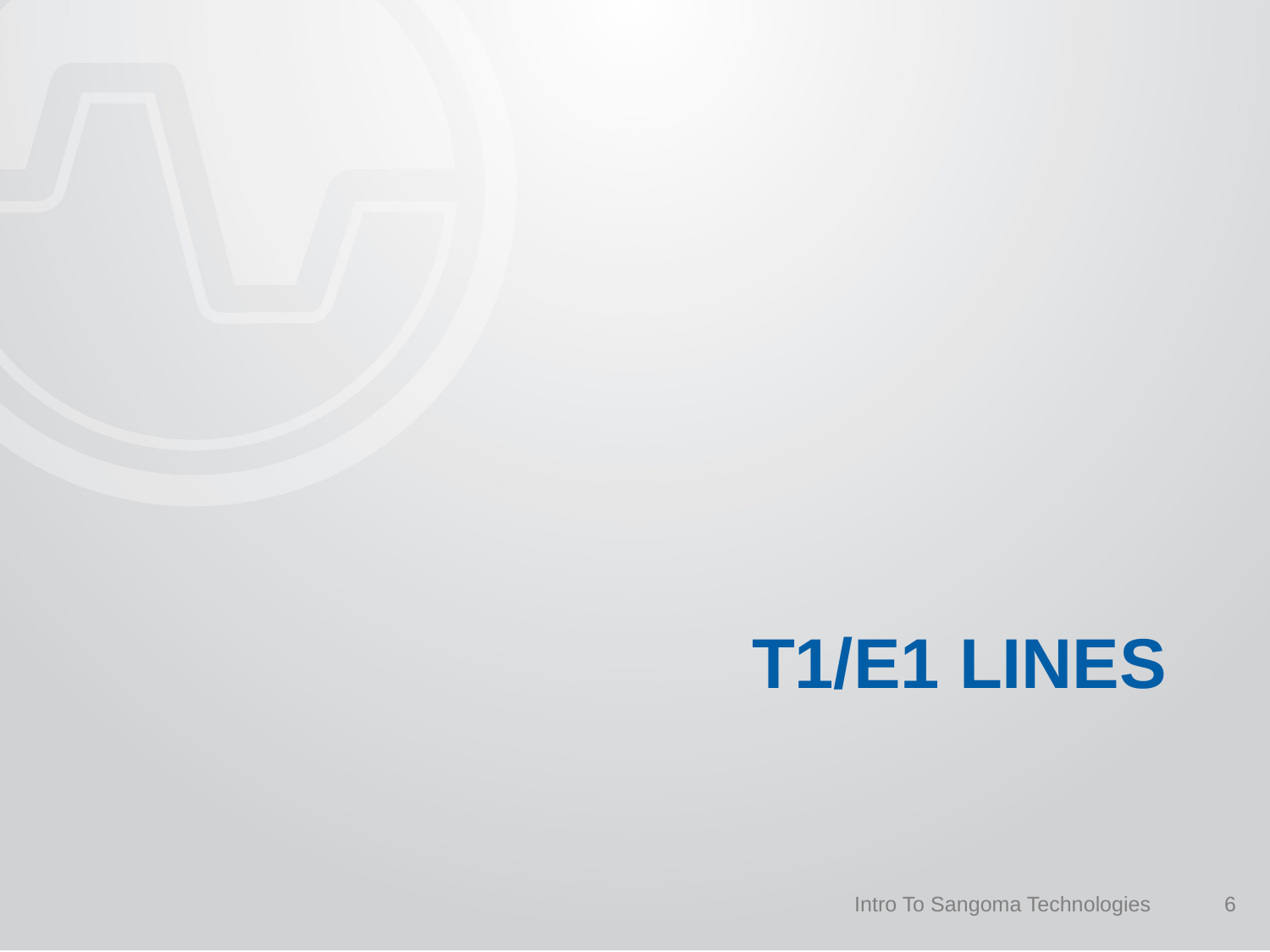

# T1/E1 Lines
Intro To Sangoma Technologies
6